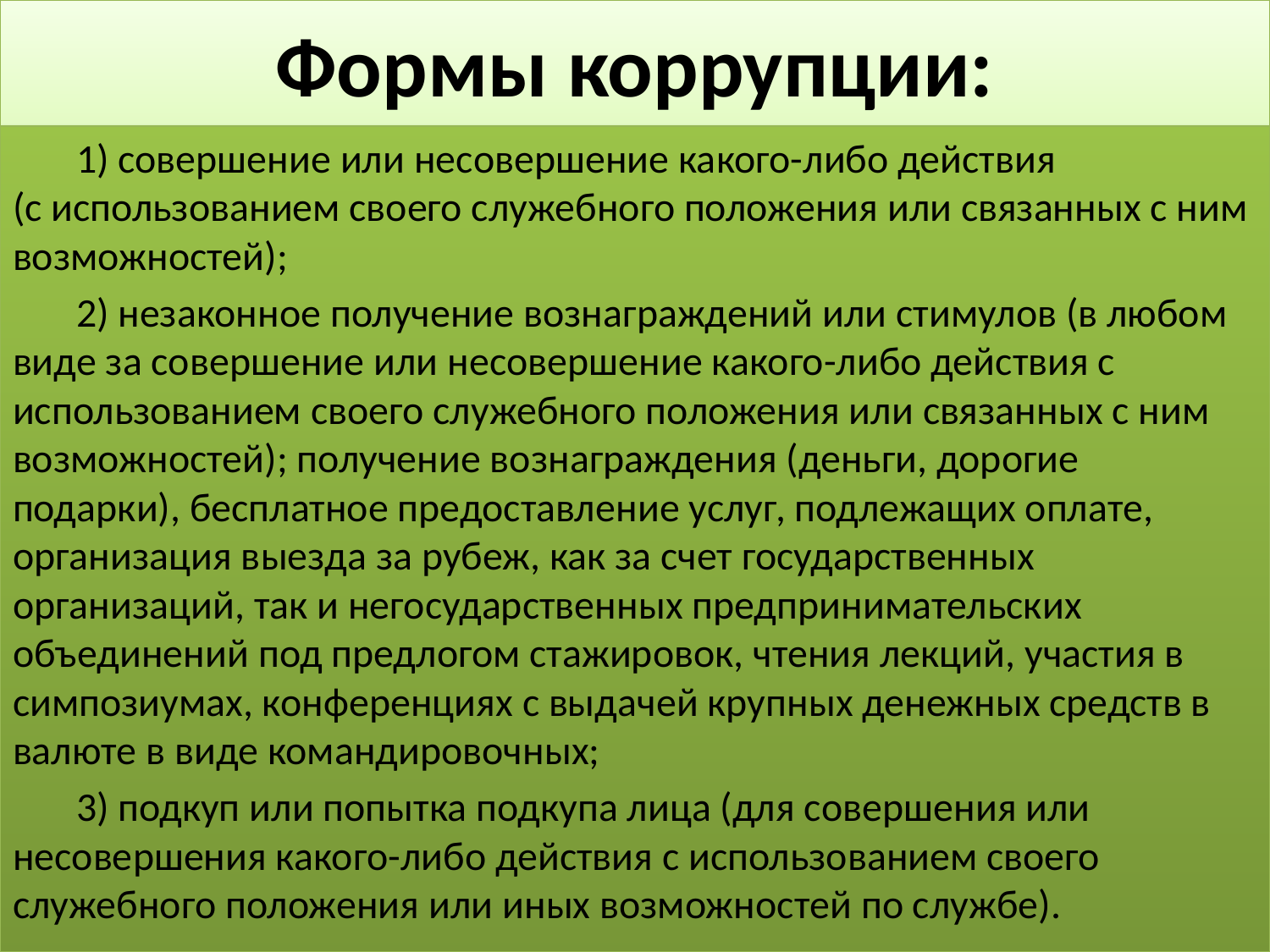

# Формы коррупции:
1) совершение или несовершение какого-либо действия
(с использованием своего служебного положения или связанных с ним возможностей);
2) незаконное получение вознаграждений или стимулов (в любом виде за совершение или несовершение какого-либо действия с использованием своего служебного положения или связанных с ним возможностей); получение вознаграждения (деньги, дорогие подарки), бесплатное предоставление услуг, подлежащих оплате, организация выезда за рубеж, как за счет государственных организаций, так и негосударственных предпринимательских объединений под предлогом стажировок, чтения лекций, участия в симпозиумах, конференциях с выдачей крупных денежных средств в валюте в виде командировочных;
3) подкуп или попытка подкупа лица (для совершения или несовершения какого-либо действия с использованием своего служебного положения или иных возможностей по службе).